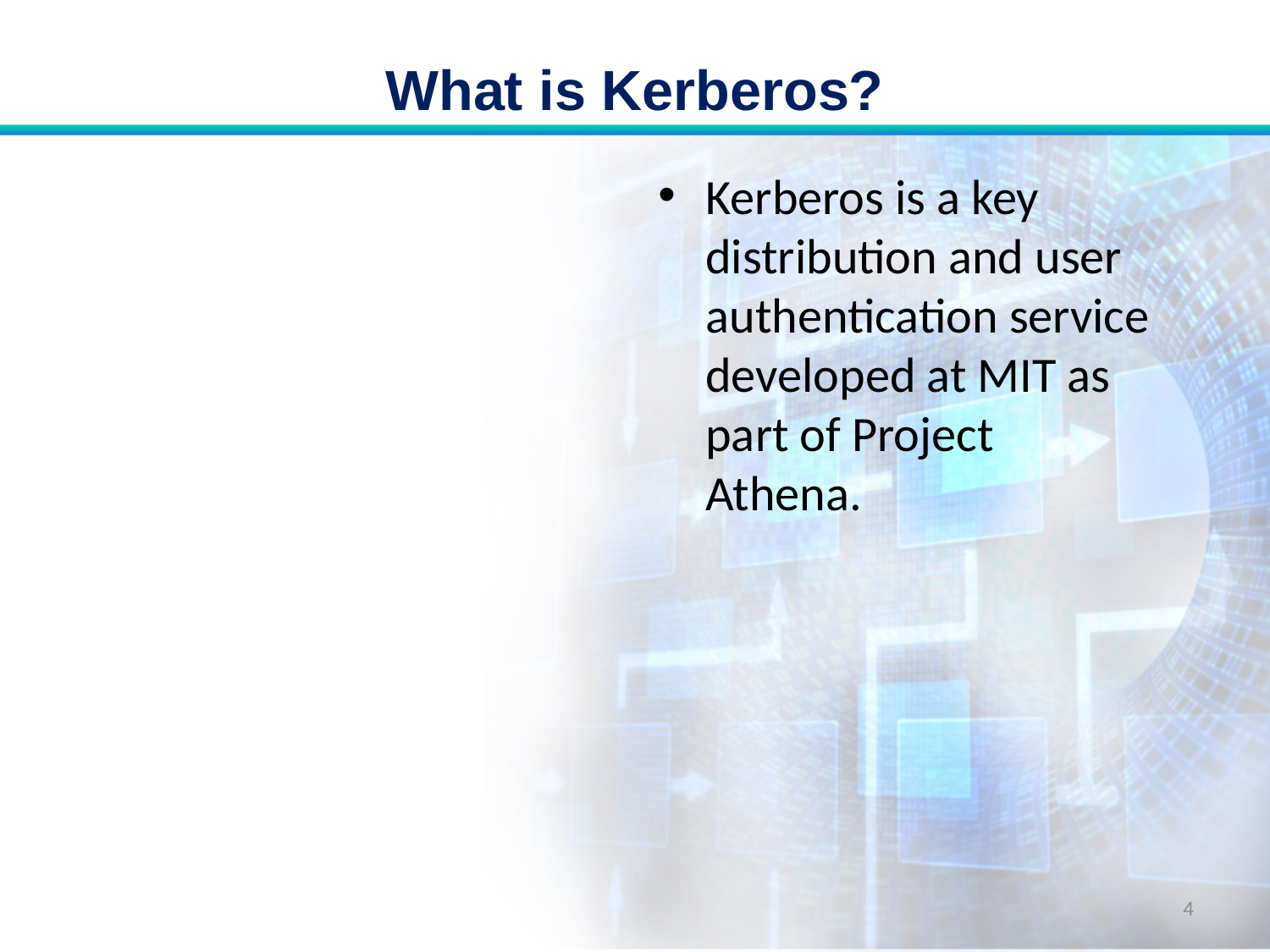

# What is Kerberos?
Kerberos is a key distribution and user authentication service developed at MIT as part of Project Athena.

4